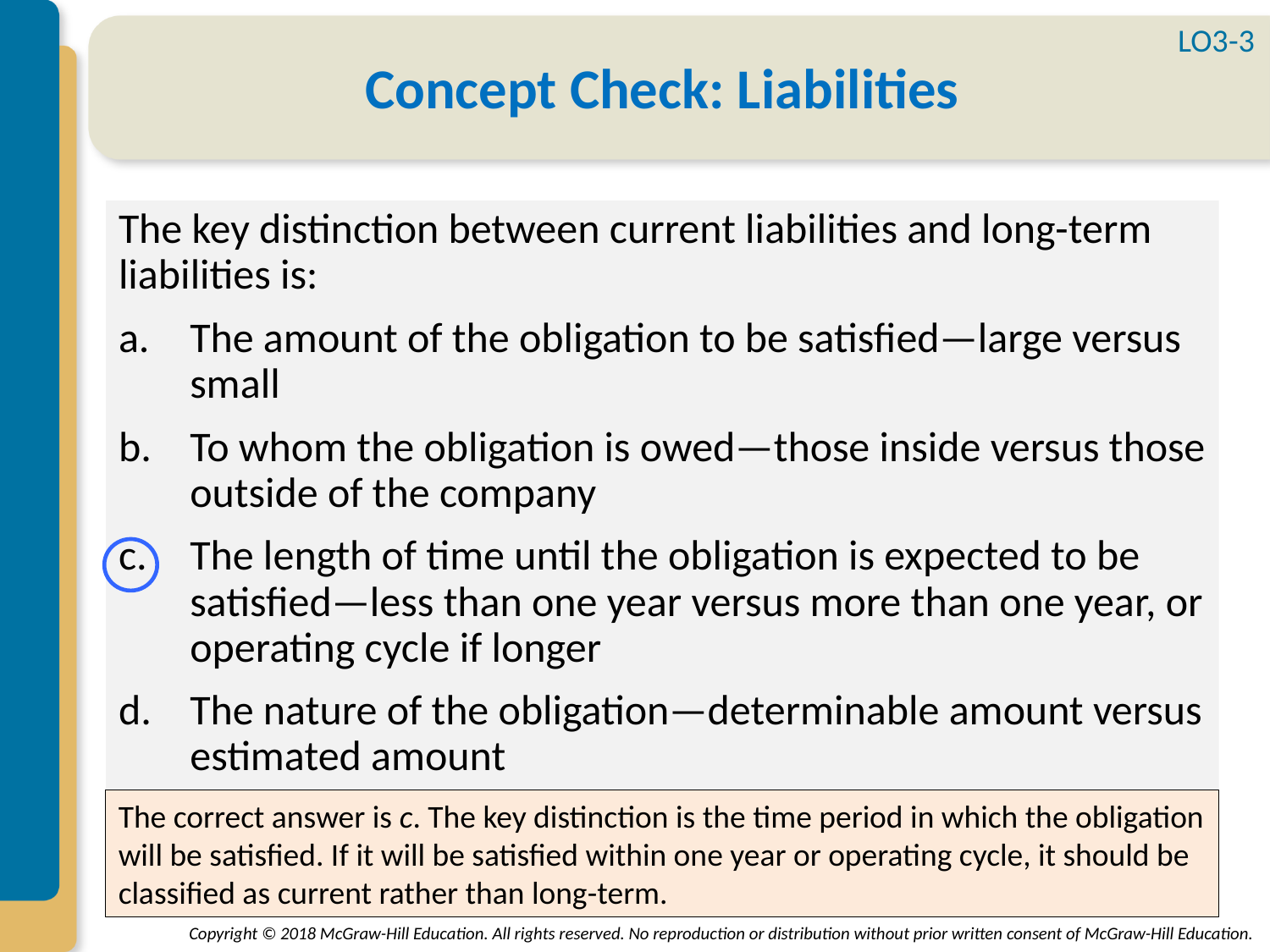

LO3-3
# Concept Check: Liabilities
The key distinction between current liabilities and long-term liabilities is:
The amount of the obligation to be satisfied—large versus small
To whom the obligation is owed—those inside versus those outside of the company
The length of time until the obligation is expected to be satisfied—less than one year versus more than one year, or operating cycle if longer
The nature of the obligation—determinable amount versus estimated amount

The correct answer is c. The key distinction is the time period in which the obligation will be satisfied. If it will be satisfied within one year or operating cycle, it should be classified as current rather than long-term.